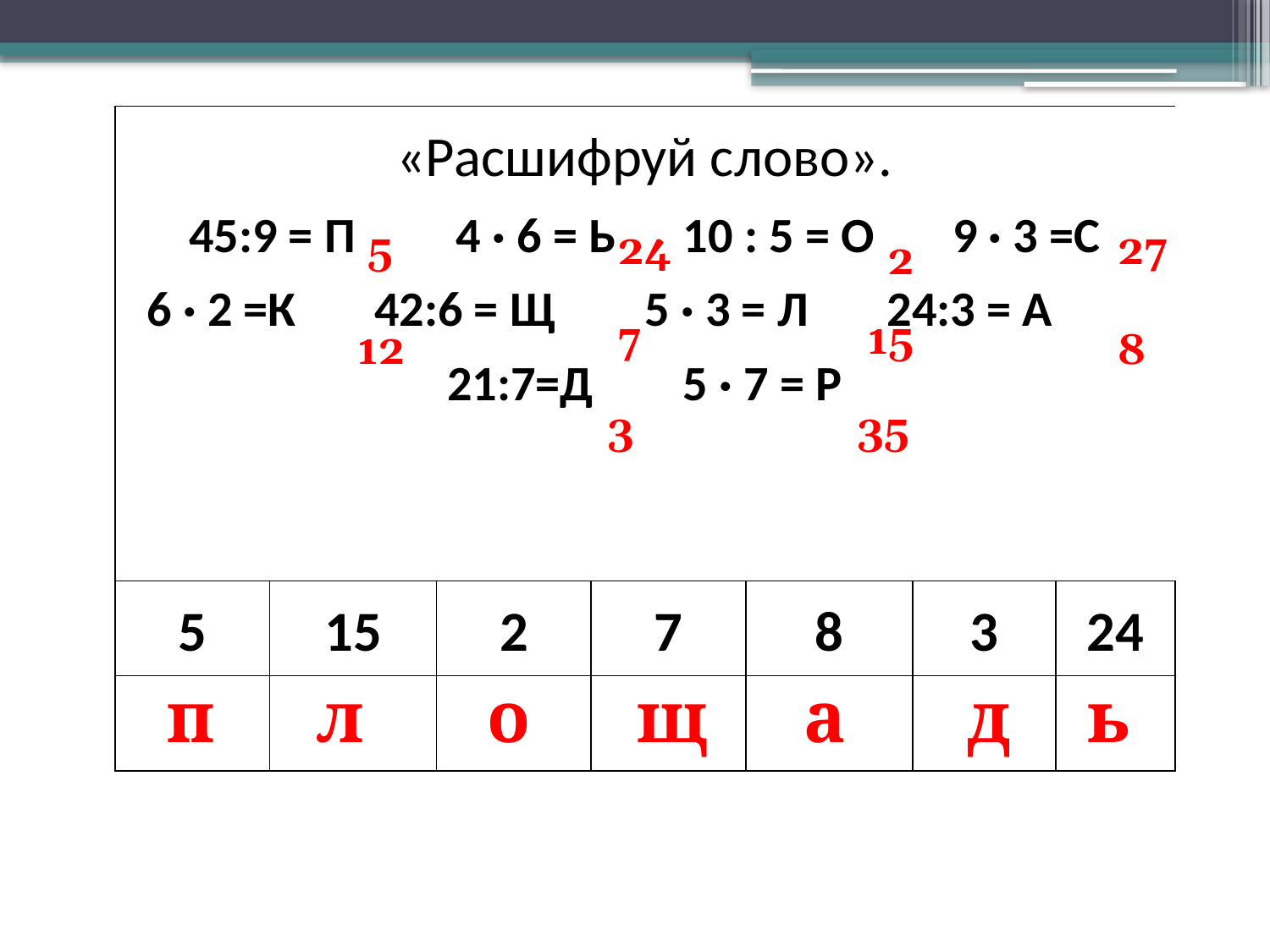

| «Расшифруй слово». 45:9 = П 4 · 6 = Ь 10 : 5 = О 9 · 3 =С 6 · 2 =К 42:6 = Щ 5 · 3 = Л 24:3 = А 21:7=Д 5 · 7 = Р |  |  |  |  |  |  |
| --- | --- | --- | --- | --- | --- | --- |
| 5 | 15 | 2 | 7 | 8 | 3 | 24 |
|  |  |  |  |  |  |  |
5
24
27
2
7
15
12
8
3
35
п
л
о
щ
а
д
ь